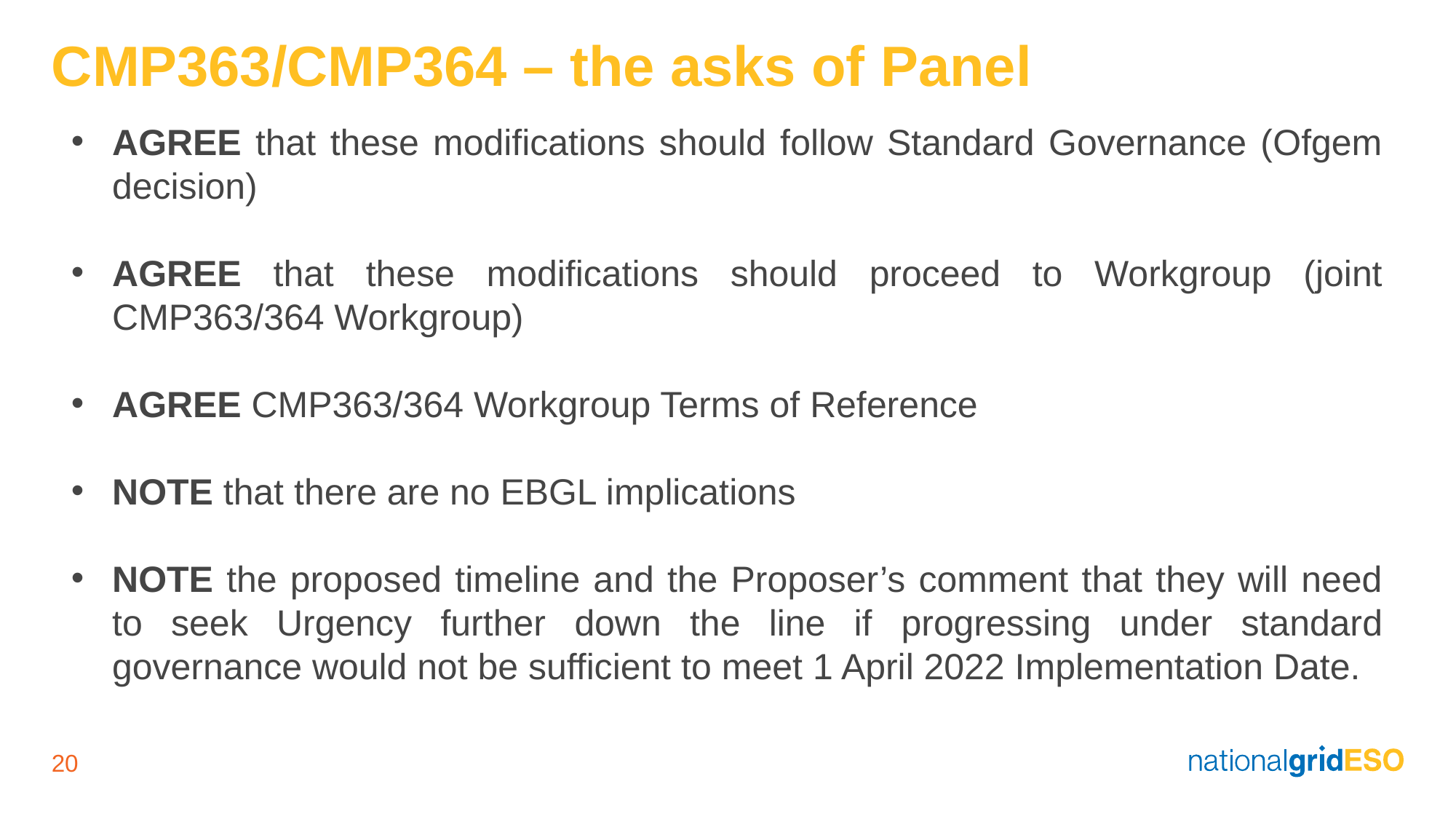

# CMP363/CMP364 – the asks of Panel
AGREE that these modifications should follow Standard Governance (Ofgem decision)

AGREE that these modifications should proceed to Workgroup (joint CMP363/364 Workgroup)

AGREE CMP363/364 Workgroup Terms of Reference

NOTE that there are no EBGL implications

NOTE the proposed timeline and the Proposer’s comment that they will need to seek Urgency further down the line if progressing under standard governance would not be sufficient to meet 1 April 2022 Implementation Date.